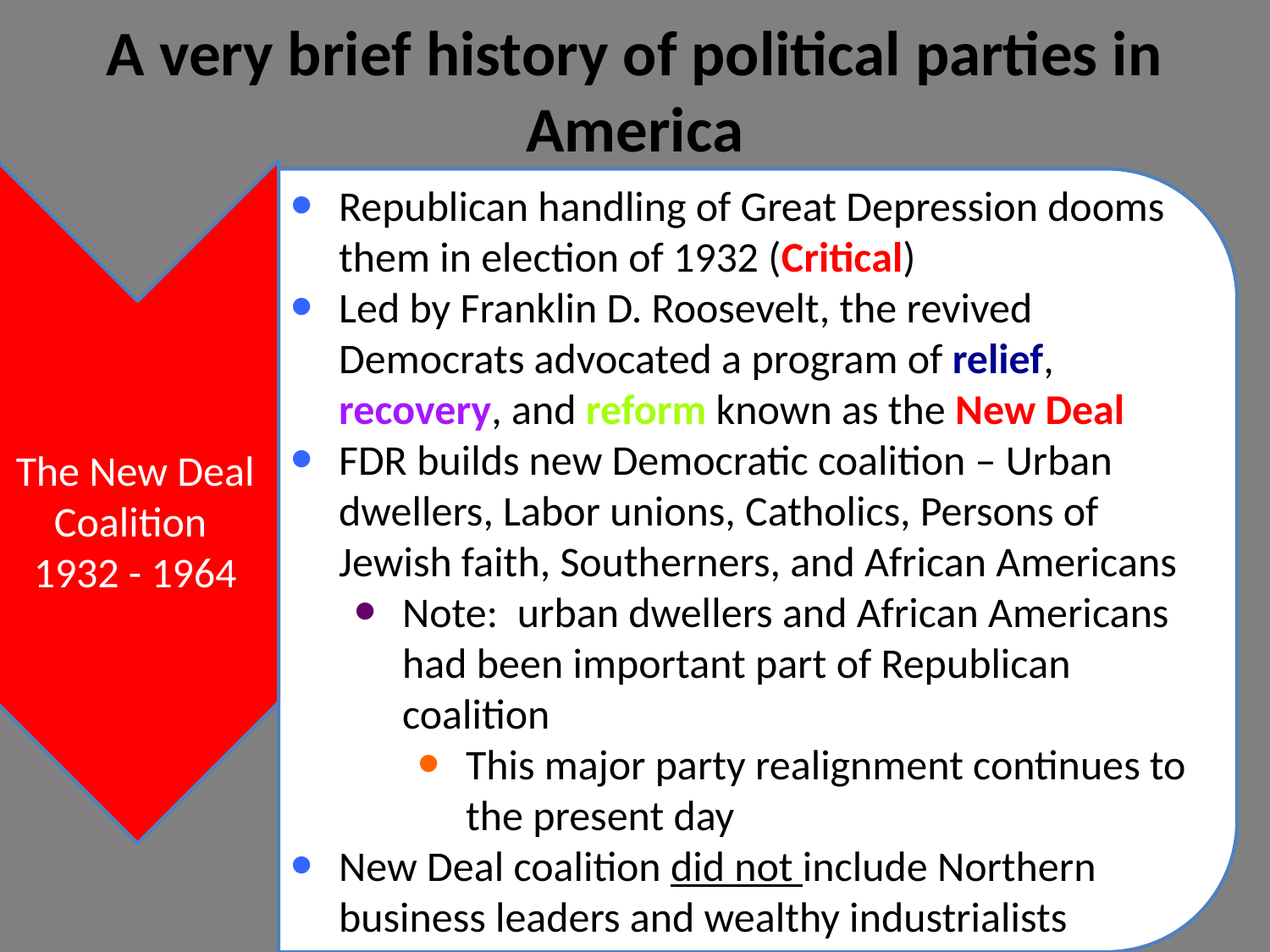

A very brief history of political parties in America

Republican handling of Great Depression dooms them in election of 1932 (Critical)
Led by Franklin D. Roosevelt, the revived Democrats advocated a program of relief, recovery, and reform known as the New Deal
FDR builds new Democratic coalition – Urban dwellers, Labor unions, Catholics, Persons of Jewish faith, Southerners, and African Americans
Note:  urban dwellers and African Americans had been important part of Republican coalition
This major party realignment continues to the present day
New Deal coalition did not include Northern business leaders and wealthy industrialists

The New Deal Coalition
1932 - 1964